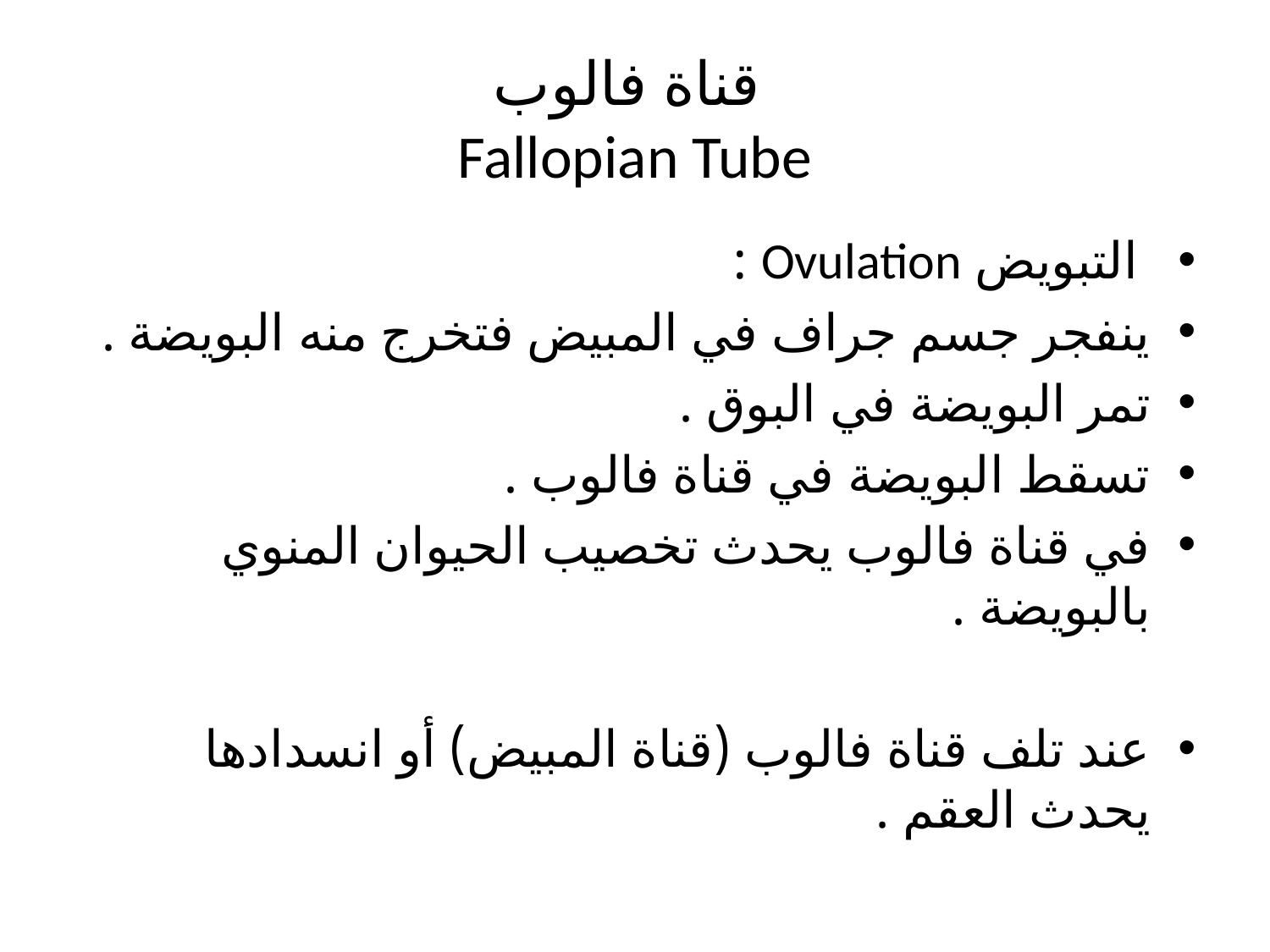

# قناة فالوب Fallopian Tube
 التبويض Ovulation :
ينفجر جسم جراف في المبيض فتخرج منه البويضة .
تمر البويضة في البوق .
تسقط البويضة في قناة فالوب .
في قناة فالوب يحدث تخصيب الحيوان المنوي بالبويضة .

عند تلف قناة فالوب (قناة المبيض) أو انسدادها يحدث العقم .